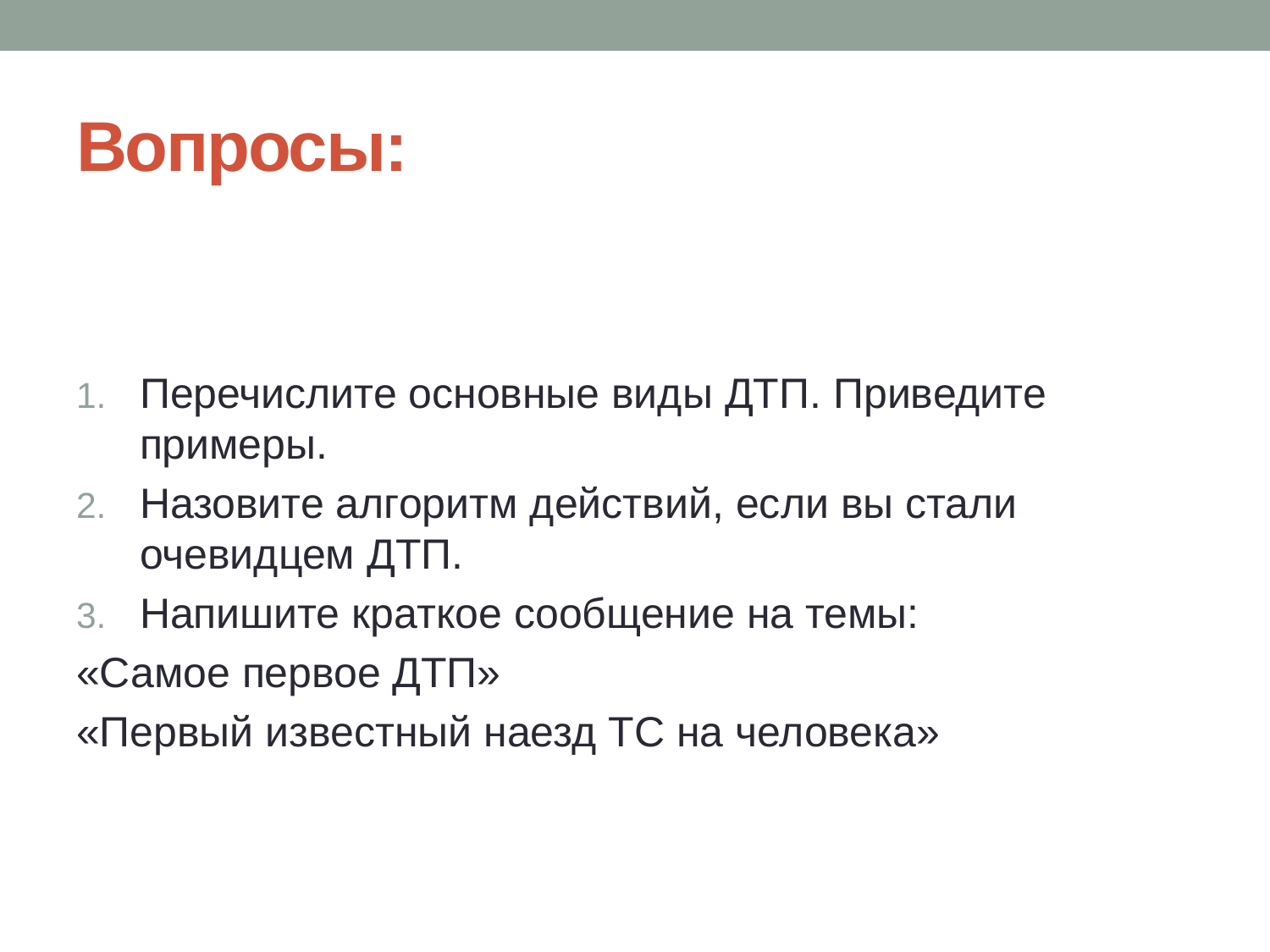

# Вопросы:
Перечислите основные виды ДТП. Приведите примеры.
Назовите алгоритм действий, если вы стали очевидцем ДТП.
Напишите краткое сообщение на темы:
«Самое первое ДТП»
«Первый известный наезд ТС на человека»